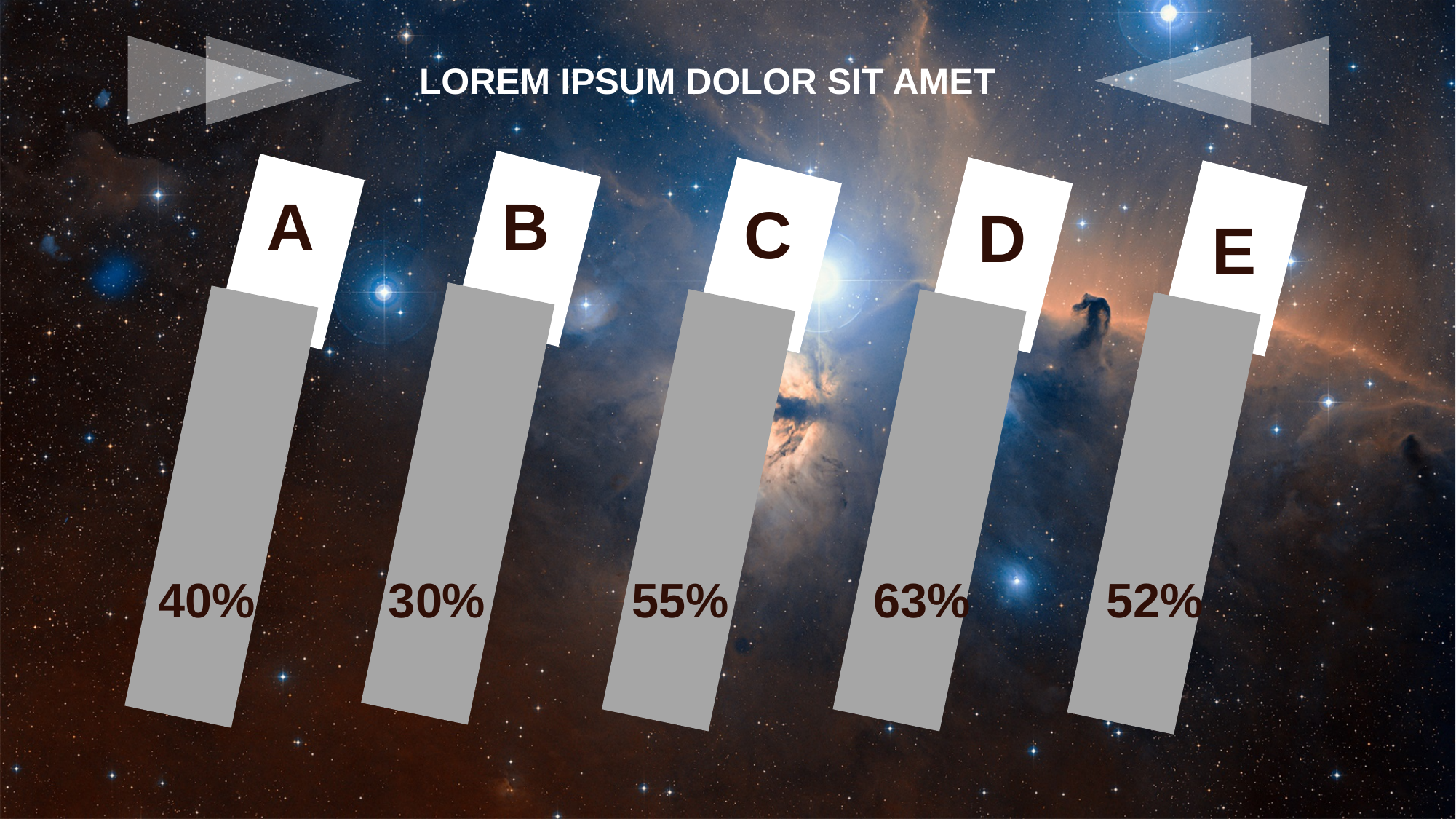

LOREM IPSUM DOLOR SIT AMET

A
B
C
D
E
52%
55%
63%
40%
30%